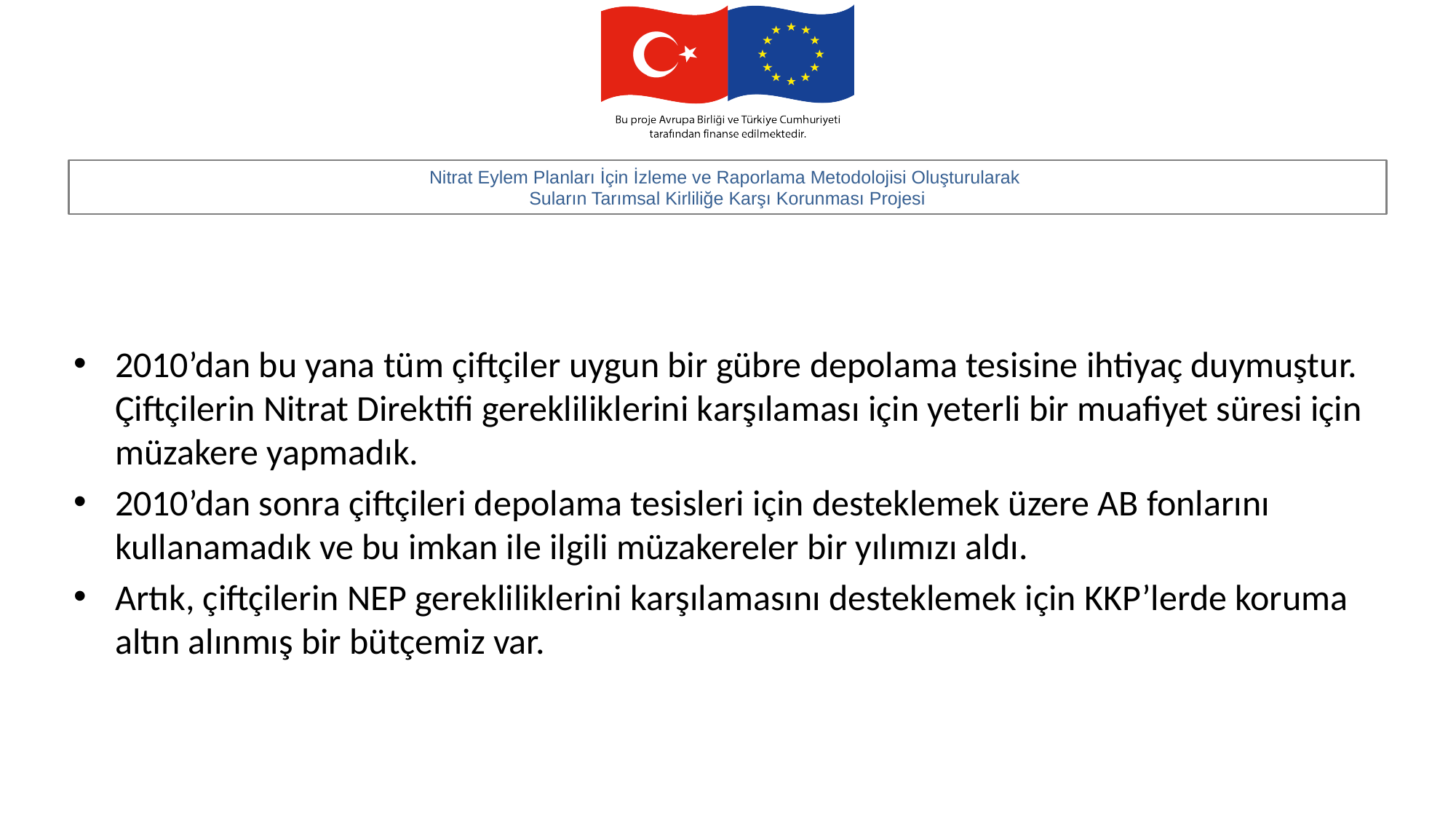

2010’dan bu yana tüm çiftçiler uygun bir gübre depolama tesisine ihtiyaç duymuştur. Çiftçilerin Nitrat Direktifi gerekliliklerini karşılaması için yeterli bir muafiyet süresi için müzakere yapmadık.
2010’dan sonra çiftçileri depolama tesisleri için desteklemek üzere AB fonlarını kullanamadık ve bu imkan ile ilgili müzakereler bir yılımızı aldı.
Artık, çiftçilerin NEP gerekliliklerini karşılamasını desteklemek için KKP’lerde koruma altın alınmış bir bütçemiz var.